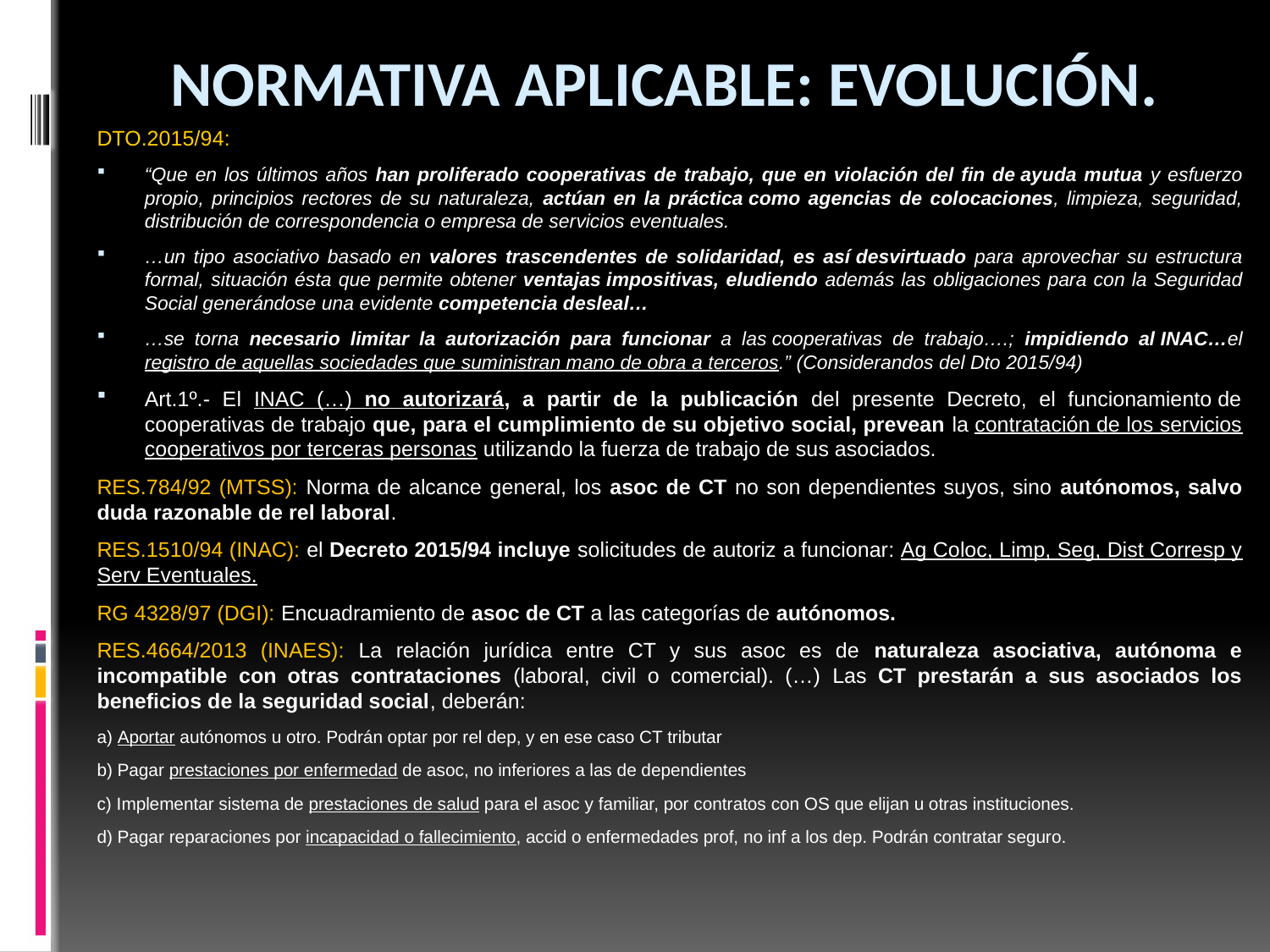

# NormATIVA Aplicable: EVOLUCIÓN.
DTO.2015/94:
“Que en los últimos años han proliferado cooperativas de trabajo, que en violación del fin de ayuda mutua y esfuerzo propio, principios rectores de su naturaleza, actúan en la práctica como agencias de colocaciones, limpieza, seguridad, distribución de correspondencia o empresa de servicios eventuales.
…un tipo asociativo basado en valores trascendentes de solidaridad, es así desvirtuado para aprovechar su estructura formal, situación ésta que permite obtener ventajas impositivas, eludiendo además las obligaciones para con la Seguridad Social generándose una evidente competencia desleal…
…se torna necesario limitar la autorización para funcionar a las cooperativas de trabajo….; impidiendo al INAC…el registro de aquellas sociedades que suministran mano de obra a terceros.” (Considerandos del Dto 2015/94)
Art.1º.- El INAC (…) no autorizará, a partir de la publicación del presente Decreto, el funcionamiento de cooperativas de trabajo que, para el cumplimiento de su objetivo social, prevean la contratación de los servicios cooperativos por terceras personas utilizando la fuerza de trabajo de sus asociados.
RES.784/92 (MTSS): Norma de alcance general, los asoc de CT no son dependientes suyos, sino autónomos, salvo duda razonable de rel laboral.
RES.1510/94 (INAC): el Decreto 2015/94 incluye solicitudes de autoriz a funcionar: Ag Coloc, Limp, Seg, Dist Corresp y Serv Eventuales.
RG 4328/97 (DGI): Encuadramiento de asoc de CT a las categorías de autónomos.
RES.4664/2013 (INAES): La relación jurídica entre CT y sus asoc es de naturaleza asociativa, autónoma e incompatible con otras contrataciones (laboral, civil o comercial). (…) Las CT prestarán a sus asociados los beneficios de la seguridad social, deberán:
a) Aportar autónomos u otro. Podrán optar por rel dep, y en ese caso CT tributar
b) Pagar prestaciones por enfermedad de asoc, no inferiores a las de dependientes
c) Implementar sistema de prestaciones de salud para el asoc y familiar, por contratos con OS que elijan u otras instituciones.
d) Pagar reparaciones por incapacidad o fallecimiento, accid o enfermedades prof, no inf a los dep. Podrán contratar seguro.